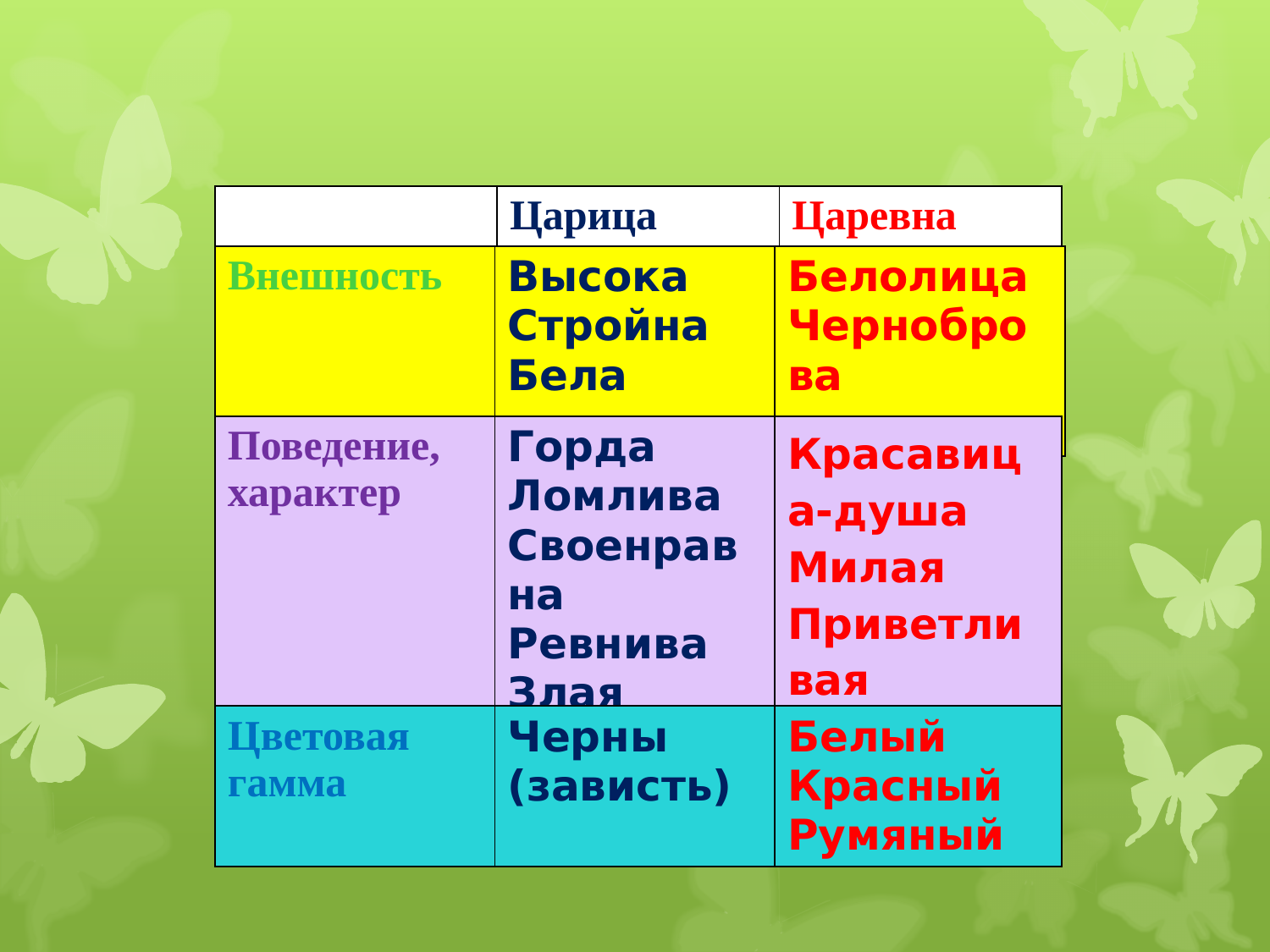

|  | Царица | Царевна |
| --- | --- | --- |
| Внешность | Высока Стройна Бела | Белолица Черноброва |
| --- | --- | --- |
| Поведение, характер | Горда Ломлива Своенравна Ревнива Злая | Красавица-душа Милая Приветливая |
| --- | --- | --- |
| Цветовая гамма | Черны (зависть) | Белый Красный Румяный |
| --- | --- | --- |